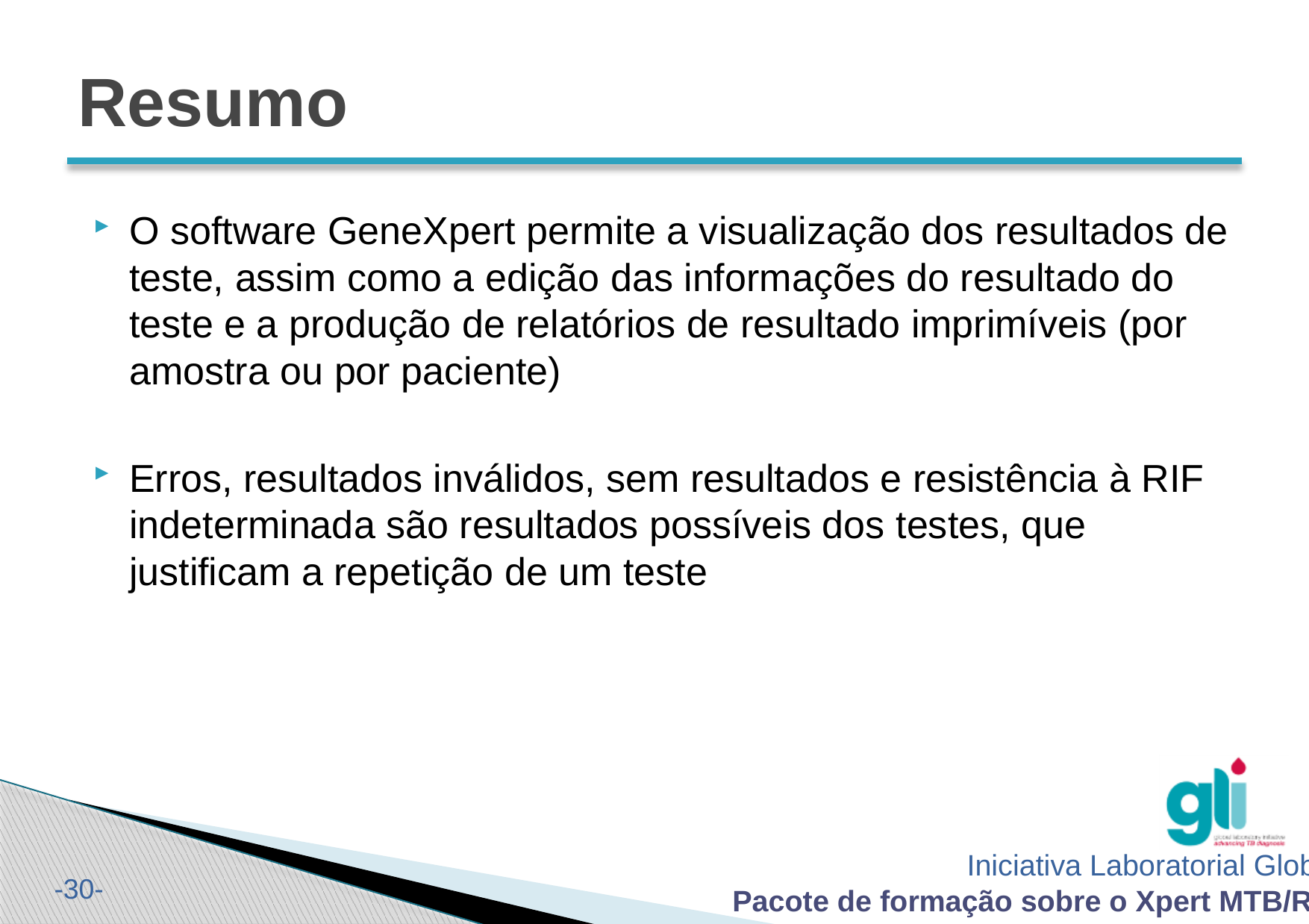

# Resumo

O software GeneXpert permite a visualização dos resultados de teste, assim como a edição das informações do resultado do teste e a produção de relatórios de resultado imprimíveis (por amostra ou por paciente)

Erros, resultados inválidos, sem resultados e resistência à RIF indeterminada são resultados possíveis dos testes, que justificam a repetição de um teste